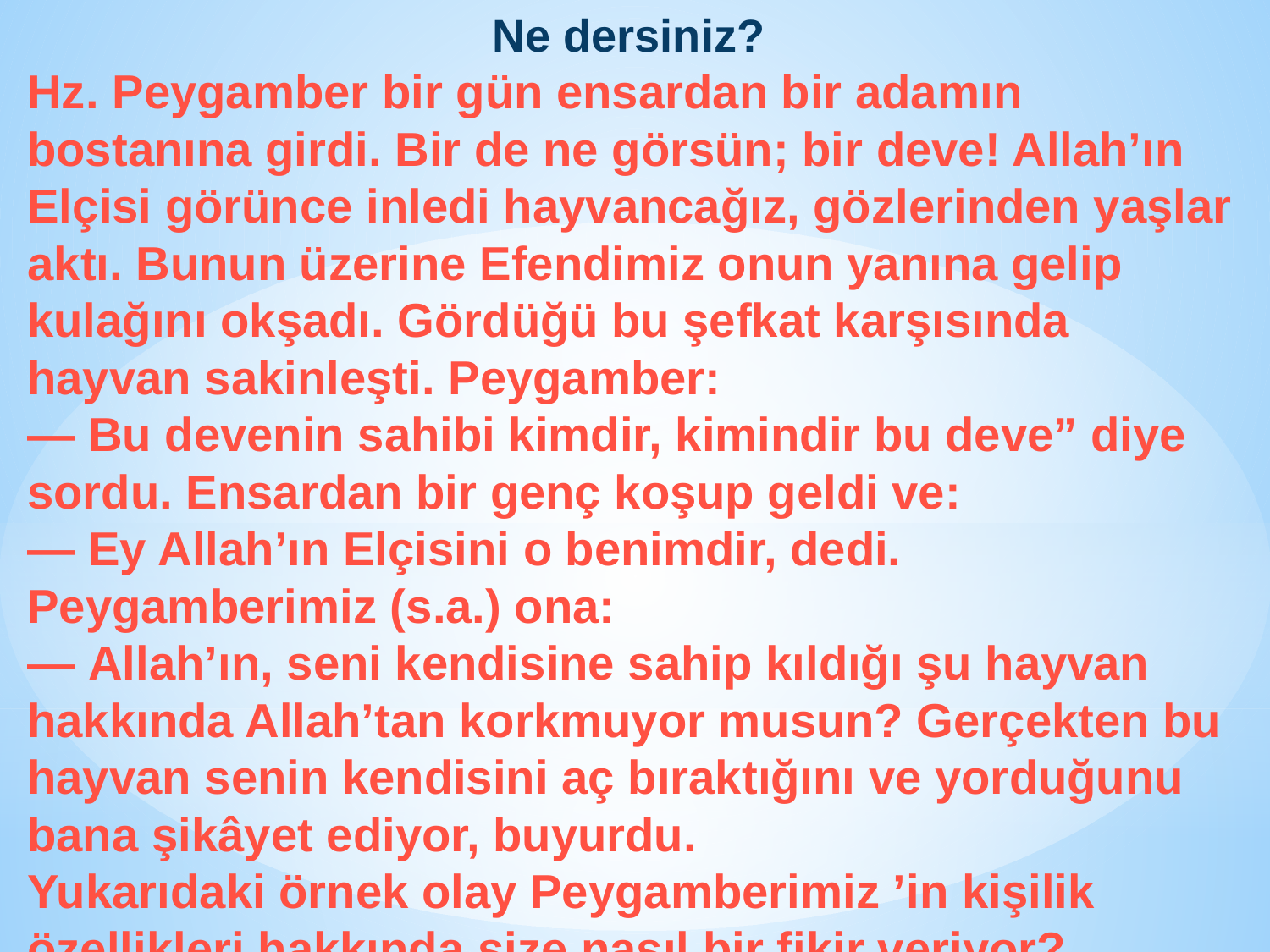

Ne dersiniz?
Hz. Peygamber bir gün ensardan bir adamın bostanına girdi. Bir de ne görsün; bir deve! Allah’ın Elçisi görünce inledi hayvancağız, gözlerinden yaşlar aktı. Bunun üzerine Efendimiz onun yanına gelip kulağını okşadı. Gördüğü bu şefkat karşısında hayvan sakinleşti. Peygamber:
— Bu devenin sahibi kimdir, kimindir bu deve” diye sordu. Ensardan bir genç koşup geldi ve:
— Ey Allah’ın Elçisini o benimdir, dedi. Peygamberimiz (s.a.) ona:
— Allah’ın, seni kendisine sahip kıldığı şu hayvan hakkında Allah’tan korkmuyor musun? Gerçekten bu hayvan senin kendisini aç bıraktığını ve yorduğunu bana şikâyet ediyor, buyurdu.
Yukarıdaki örnek olay Peygamberimiz ’in kişilik özellikleri hakkında size nasıl bir fikir veriyor?